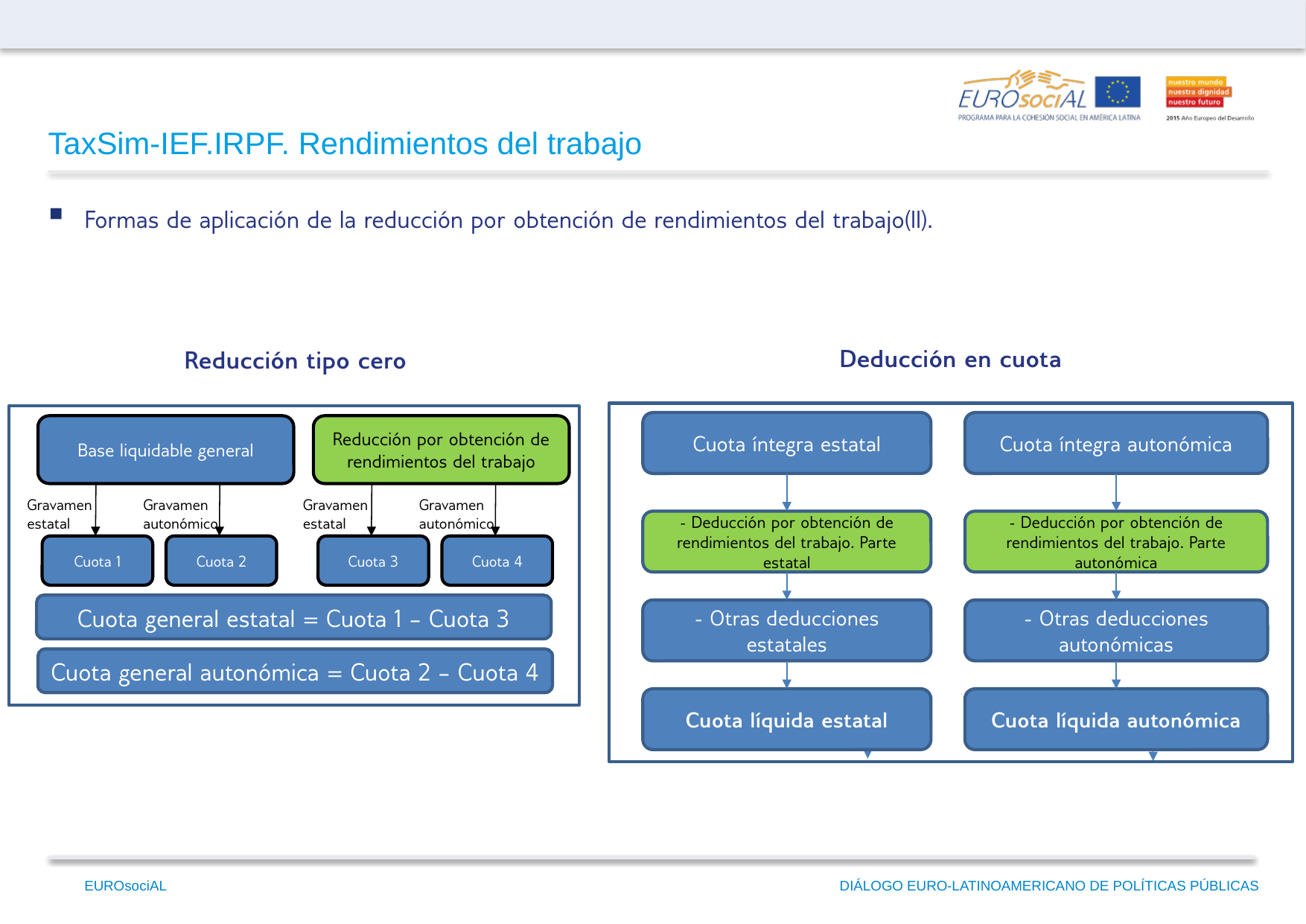

TaxSim-IEF.IRPF. Rendimientos del trabajo
Formas de aplicación de la reducción por obtención de rendimientos del trabajo(II).

Deducción en cuota

Cuota íntegra estatal
- Deducción por obtención de rendimientos del trabajo. Parte estatal
- Otras deducciones estatales
Cuota líquida estatal
Cuota íntegra autonómica
- Deducción por obtención de rendimientos del trabajo. Parte autonómica
- Otras deducciones autonómicas
Cuota líquida autonómica
Reducción tipo cero

Base liquidable general
Reducción por obtención de rendimientos del trabajo
Gravamen estatal
Gravamen autonómico
Cuota 1
Cuota 2
Gravamen estatal
Gravamen autonómico
Cuota 3
Cuota 4
Cuota general estatal = Cuota 1 – Cuota 3
Cuota general autonómica = Cuota 2 – Cuota 4